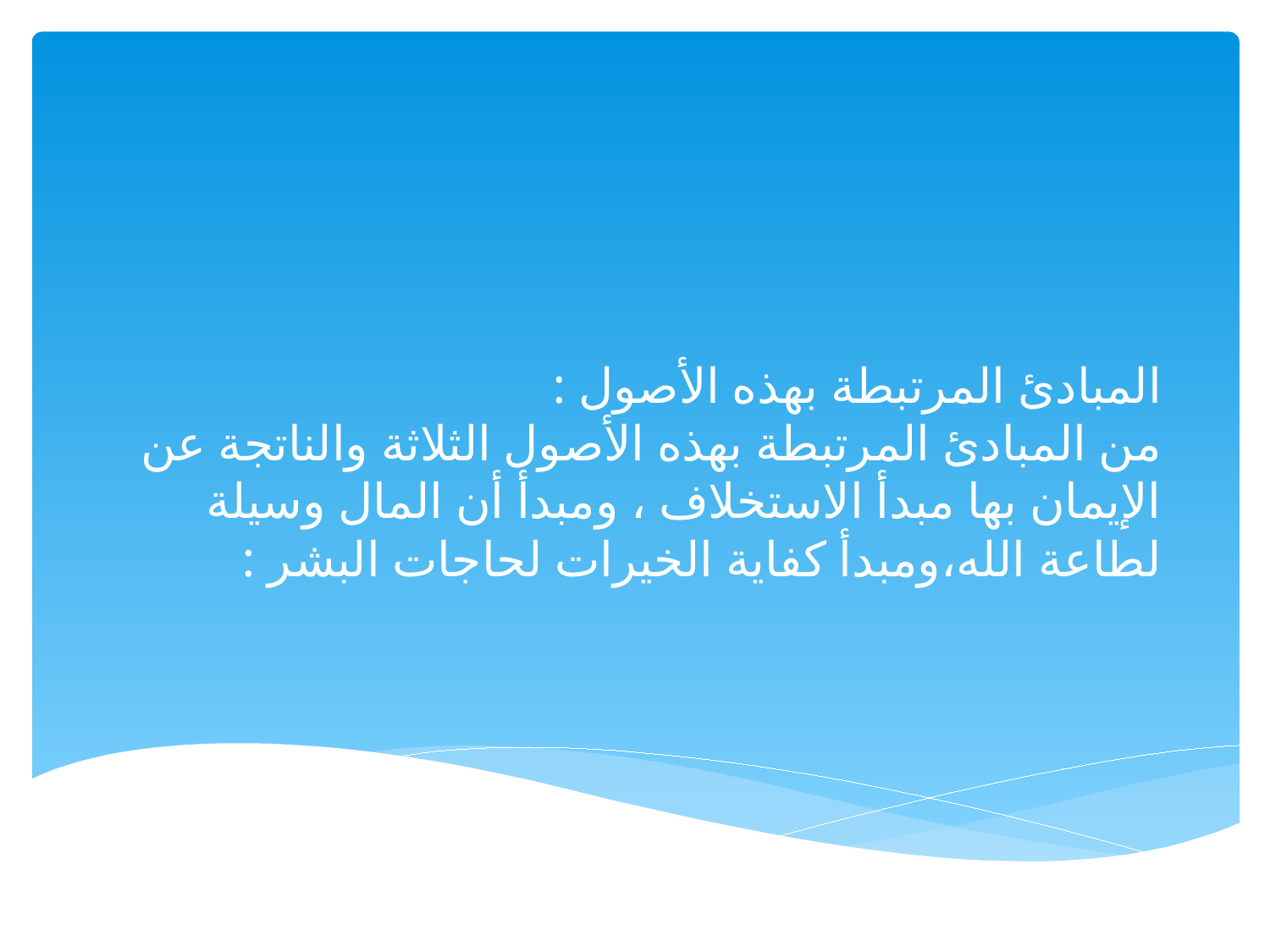

# المبادئ المرتبطة بهذه الأصول : من المبادئ المرتبطة بهذه الأصول الثلاثة والناتجة عن الإيمان بها مبدأ الاستخلاف ، ومبدأ أن المال وسيلة لطاعة الله،ومبدأ كفاية الخيرات لحاجات البشر :